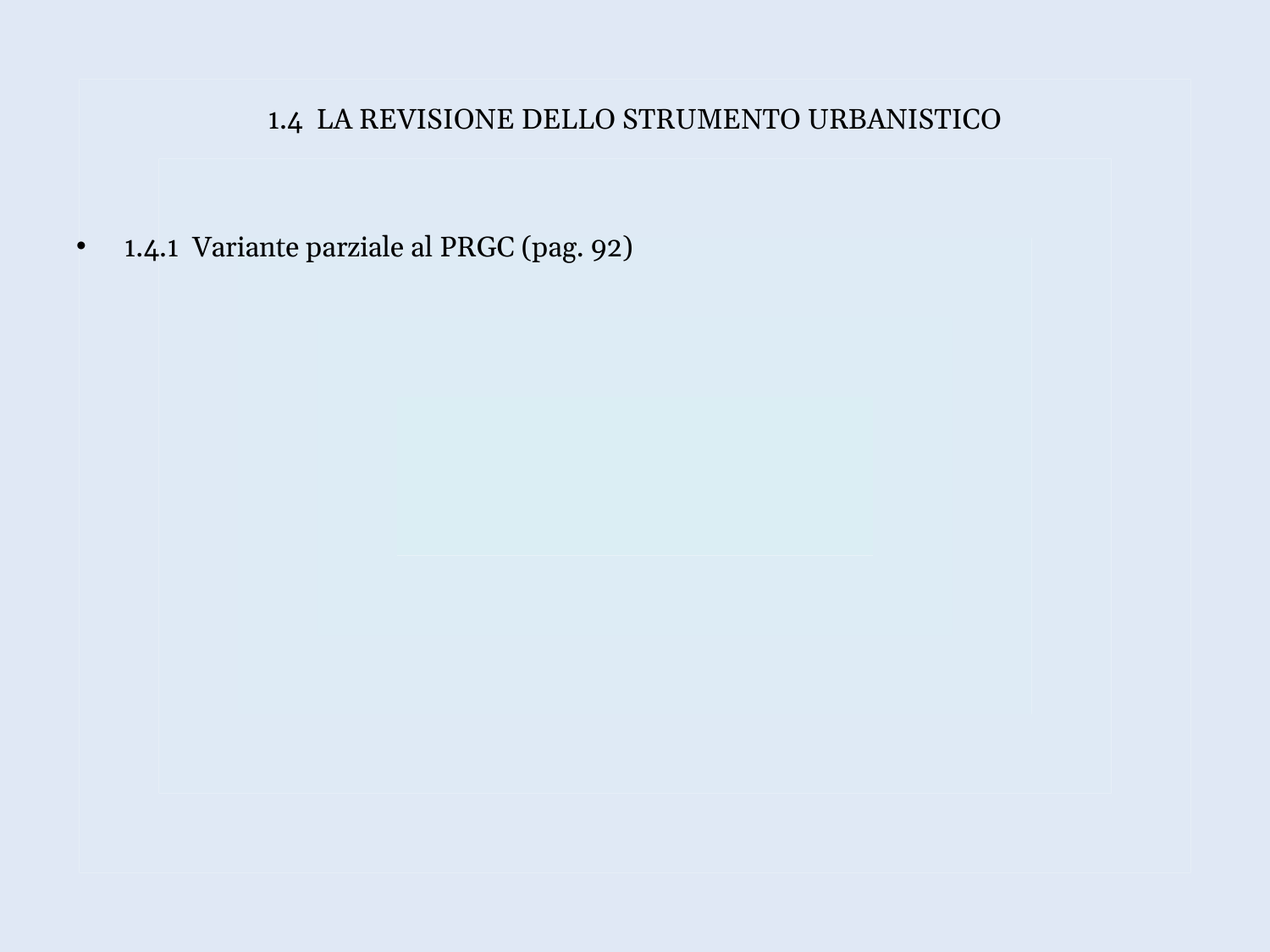

# 1.4  LA REVISIONE DELLO STRUMENTO URBANISTICO
1.4.1  Variante parziale al PRGC (pag. 92)